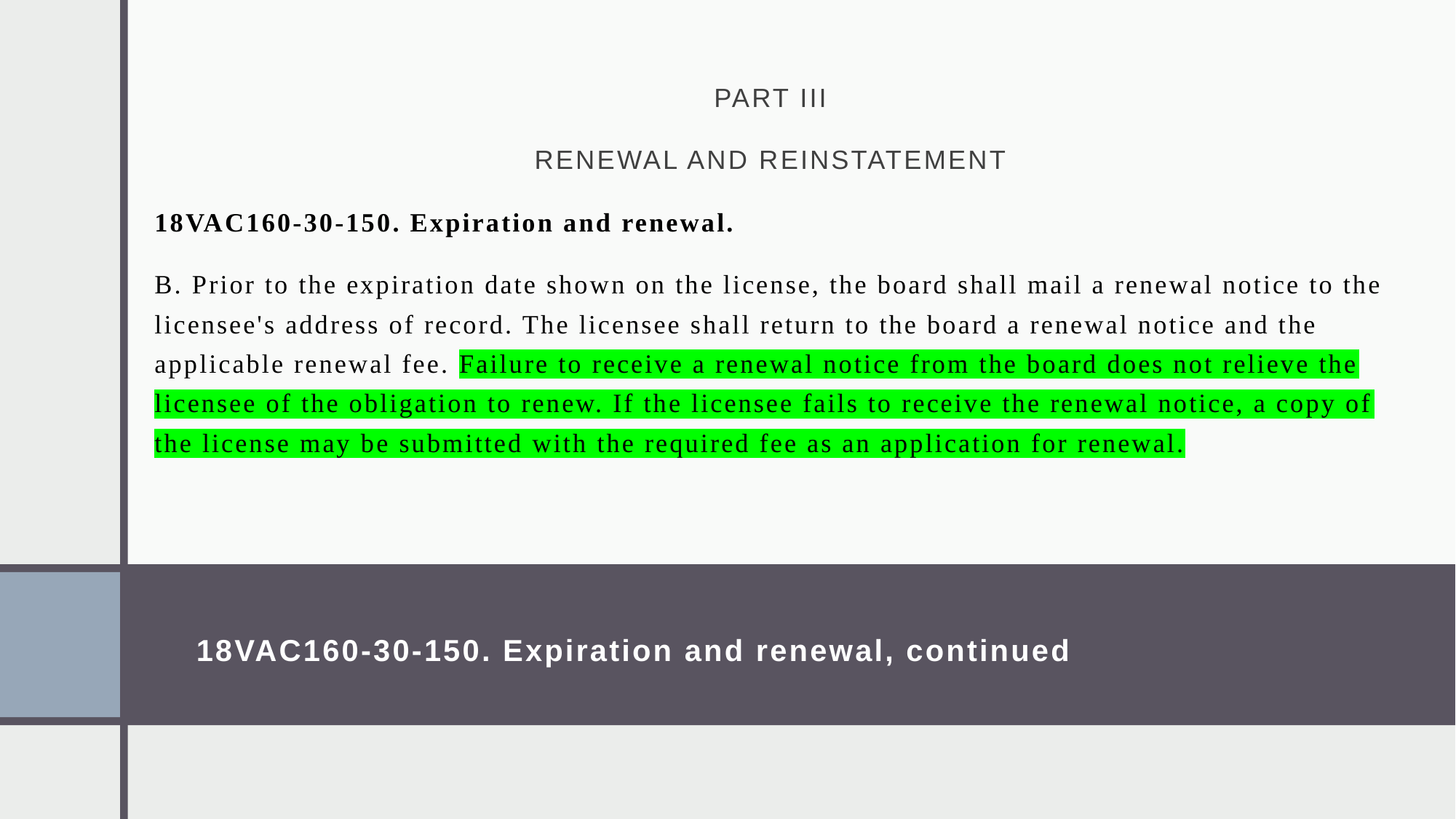

PART III
RENEWAL AND REINSTATEMENT
18VAC160-30-150. Expiration and renewal.
B. Prior to the expiration date shown on the license, the board shall mail a renewal notice to the licensee's address of record. The licensee shall return to the board a renewal notice and the applicable renewal fee. Failure to receive a renewal notice from the board does not relieve the licensee of the obligation to renew. If the licensee fails to receive the renewal notice, a copy of the license may be submitted with the required fee as an application for renewal.
# 18VAC160-30-150. Expiration and renewal, continued